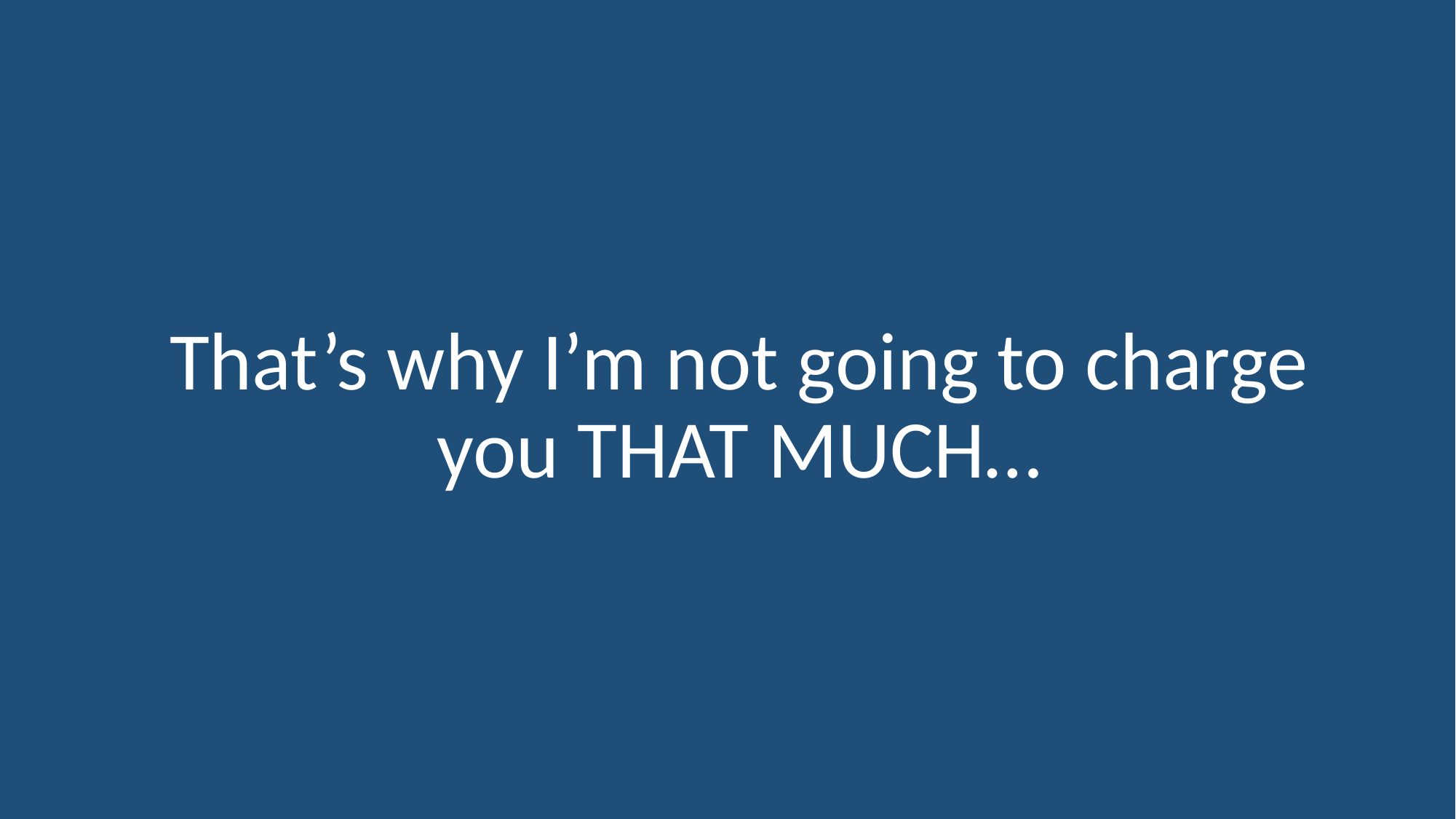

That’s why I’m not going to charge you THAT MUCH…